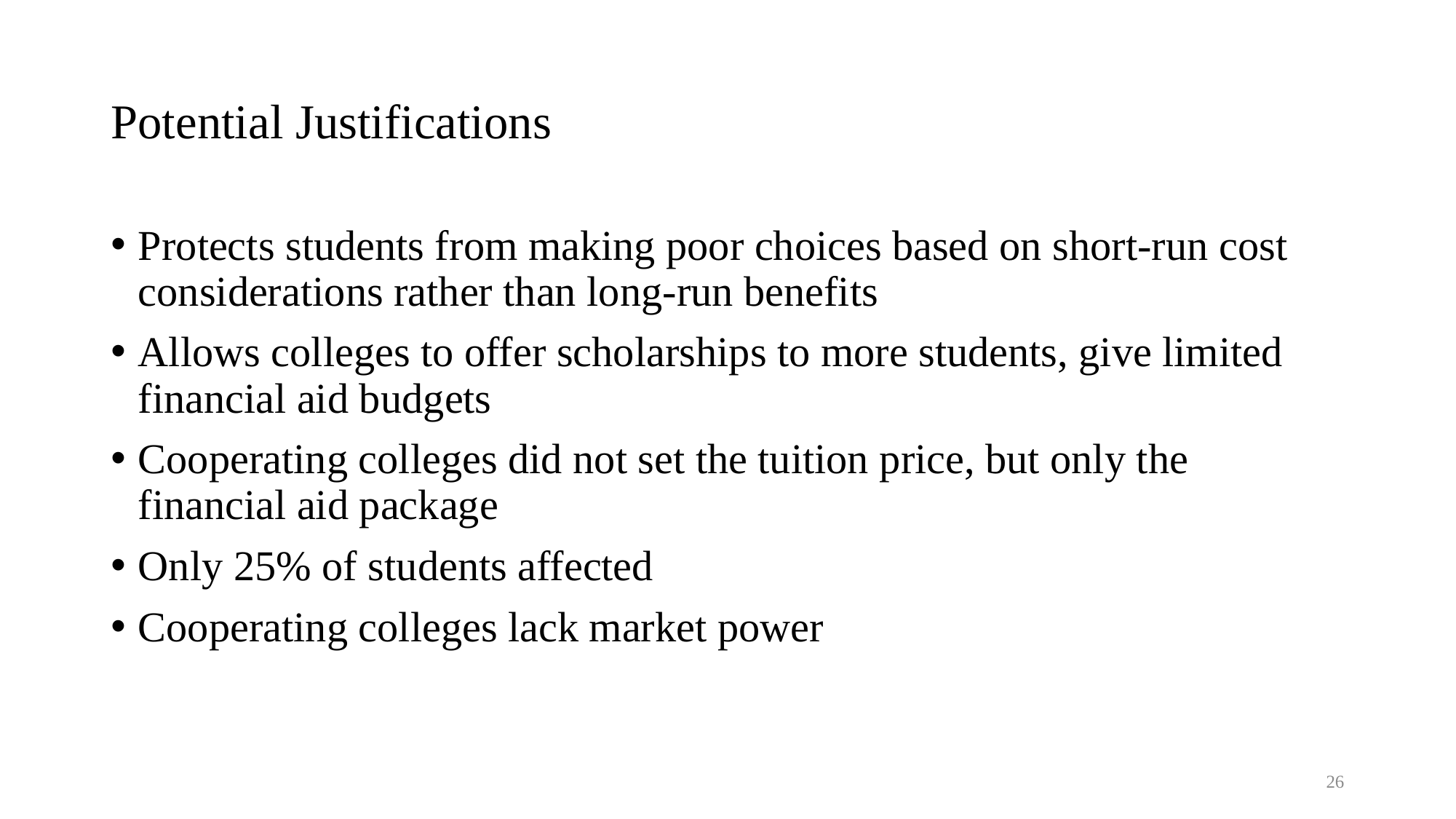

# Potential Justifications
Protects students from making poor choices based on short-run cost considerations rather than long-run benefits
Allows colleges to offer scholarships to more students, give limited financial aid budgets
Cooperating colleges did not set the tuition price, but only the financial aid package
Only 25% of students affected
Cooperating colleges lack market power

26